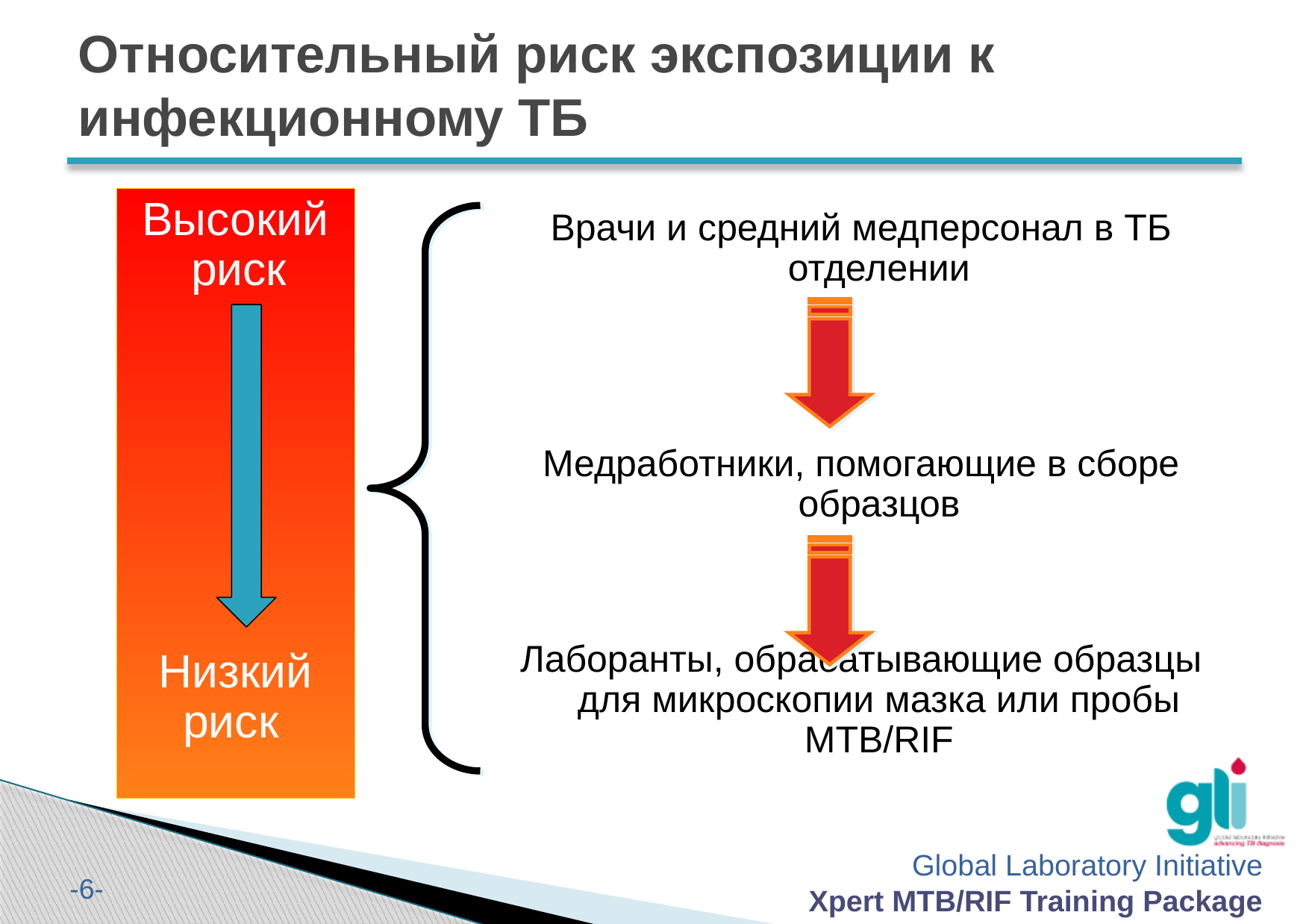

# Относительный риск экспозиции к инфекционному ТБ
Высокий риск

Низкий риск
Врачи и средний медперсонал в ТБ отделении

Медработники, помогающие в сборе образцов

Лаборанты, обрабатывающие образцы для микроскопии мазка или пробы MTB/RIF